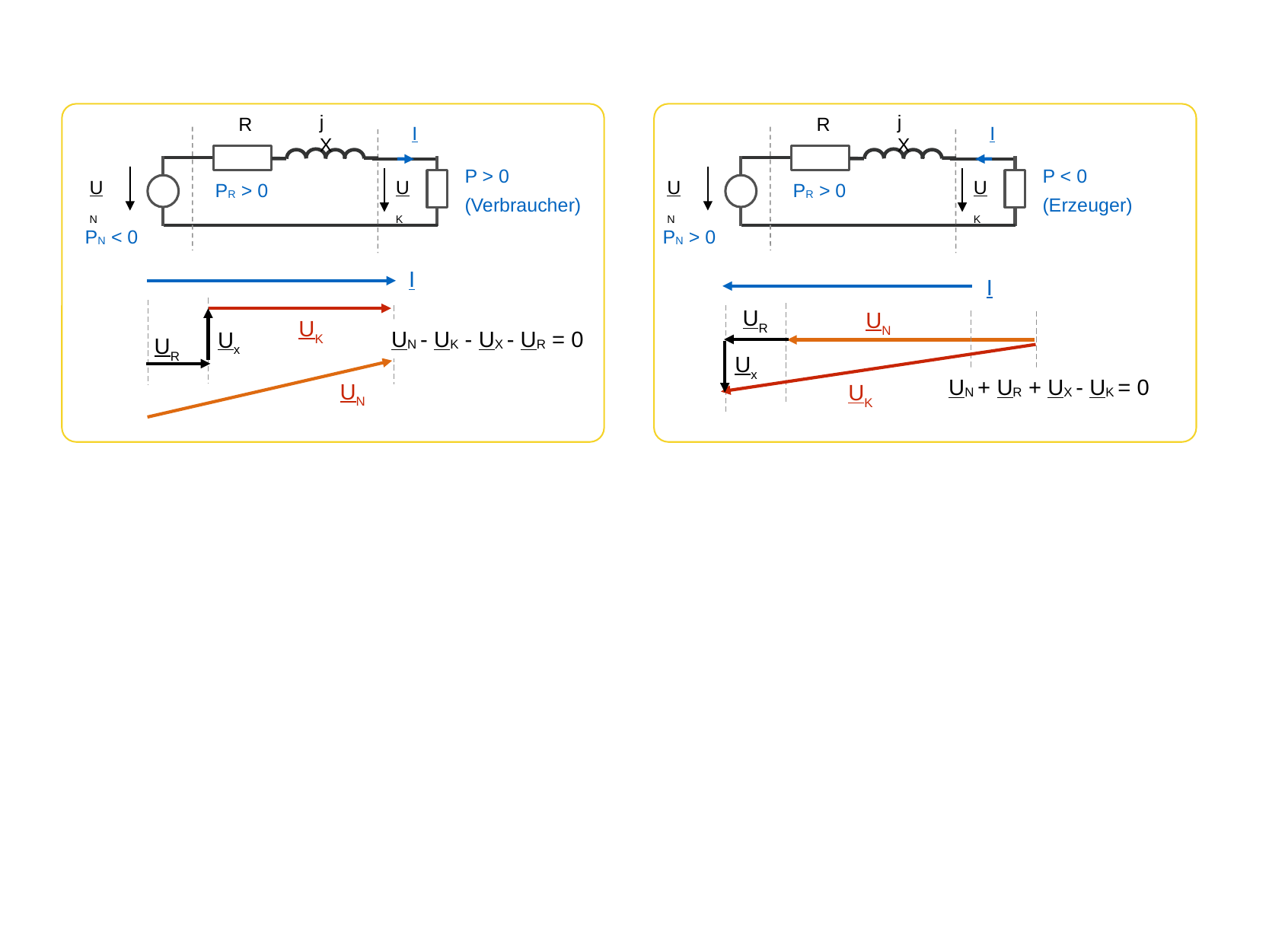

jX
R
I

P > 0
(Verbraucher)

UN
UK
PR > 0

PN < 0

jX
R
I

P < 0
(Erzeuger)

UN
UK
PR > 0

PN > 0

I
I

UR

UN

UK

UN - UK - UX - UR = 0
Ux
UR

Ux

UN + UR + UX - UK = 0
UN
UK